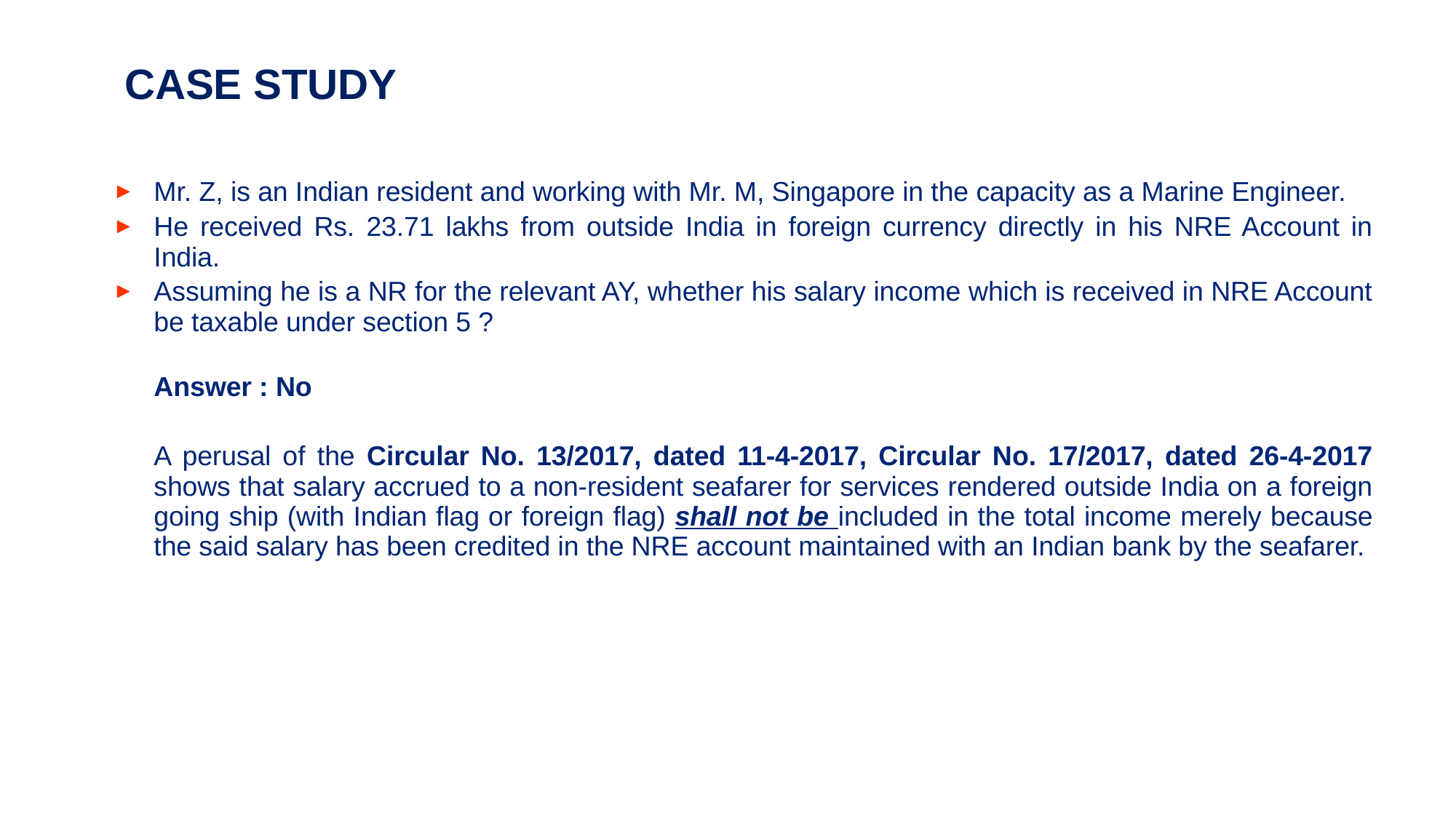

# CASE STUDY
Mr. Z, is an Indian resident and working with Mr. M, Singapore in the capacity as a Marine Engineer.
He received Rs. 23.71 lakhs from outside India in foreign currency directly in his NRE Account in India.
Assuming he is a NR for the relevant AY, whether his salary income which is received in NRE Account be taxable under section 5 ?

Answer : No

A perusal of the Circular No. 13/2017, dated 11-4-2017, Circular No. 17/2017, dated 26-4-2017 shows that salary accrued to a non-resident seafarer for services rendered outside India on a foreign going ship (with Indian flag or foreign flag) shall not be included in the total income merely because the said salary has been credited in the NRE account maintained with an Indian bank by the seafarer.